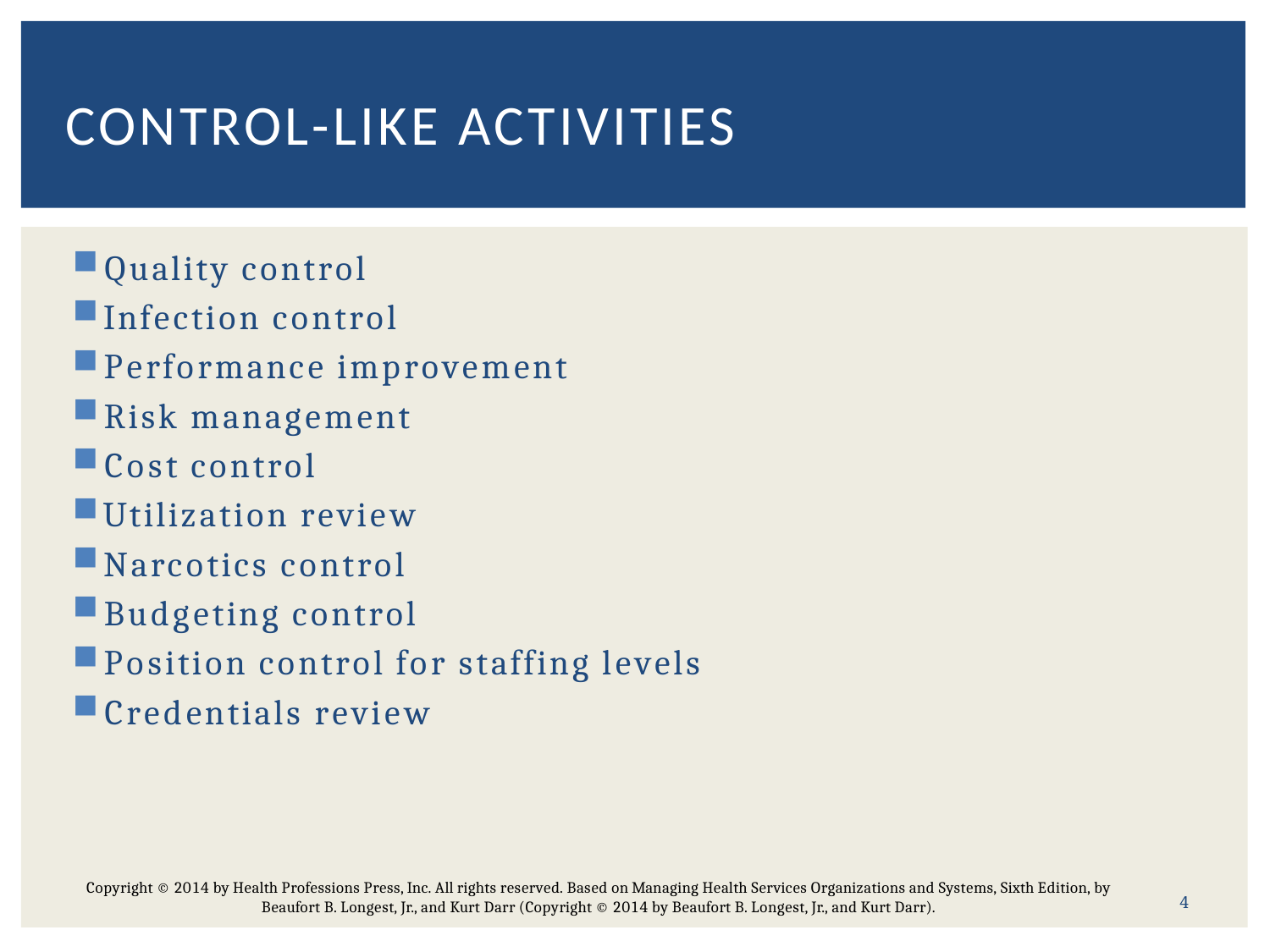

# Control-Like Activities
Quality control
Infection control
Performance improvement
Risk management
Cost control
Utilization review
Narcotics control
Budgeting control
Position control for staffing levels
Credentials review

4